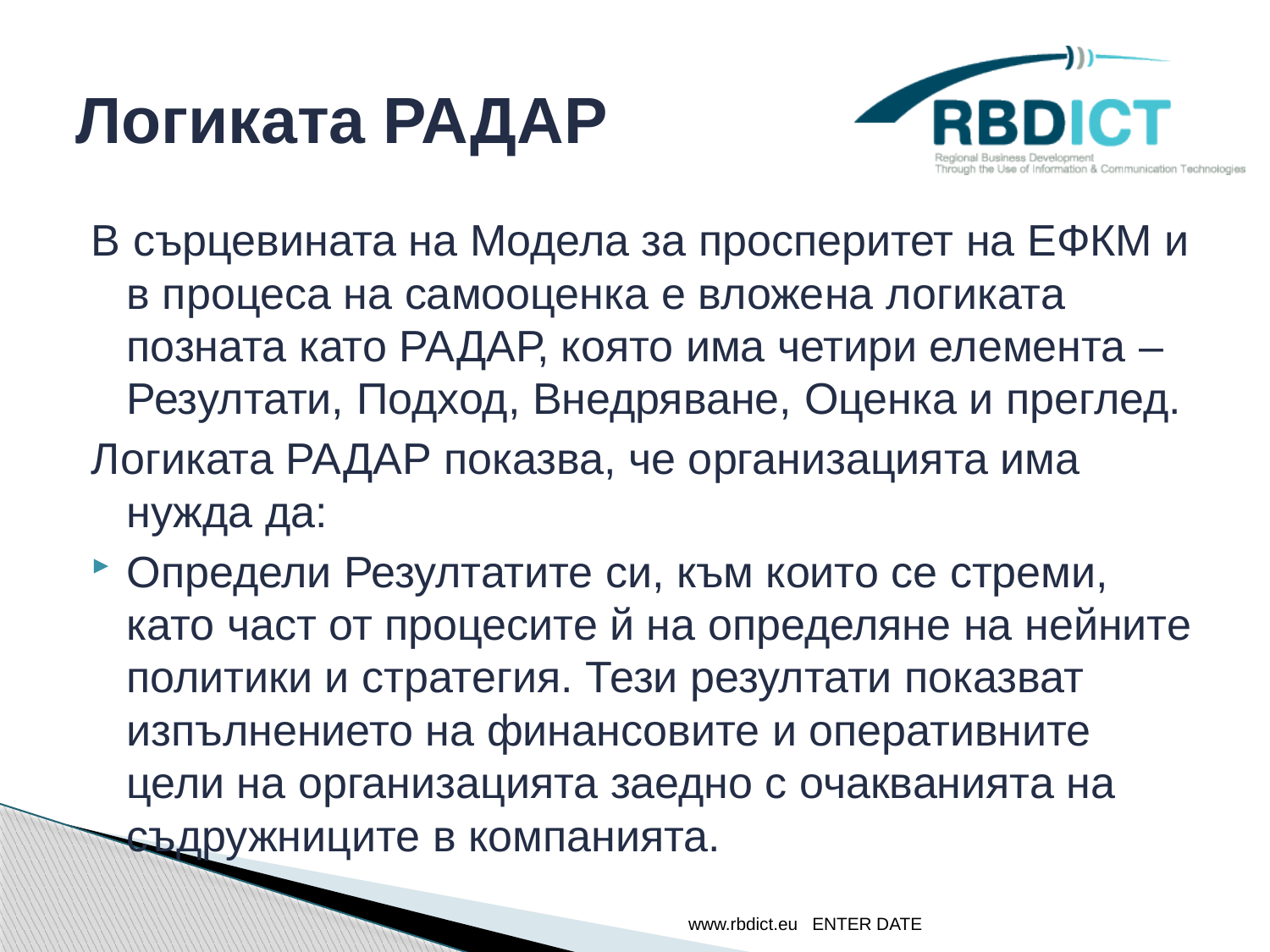

# Логиката РАДАР
В сърцевината на Модела за просперитет на ЕФКМ и в процеса на самооценка е вложена логиката позната като РАДАР, която има четири елемента – Резултати, Подход, Внедряване, Оценка и преглед.
Логиката РАДАР показва, че организацията има нужда да:
Определи Резултатите си, към които се стреми, като част от процесите й на определяне на нейните политики и стратегия. Тези резултати показват изпълнението на финансовите и оперативните цели на организацията заедно с очакванията на съдружниците в компанията.
www.rbdict.eu   ENTER DATE